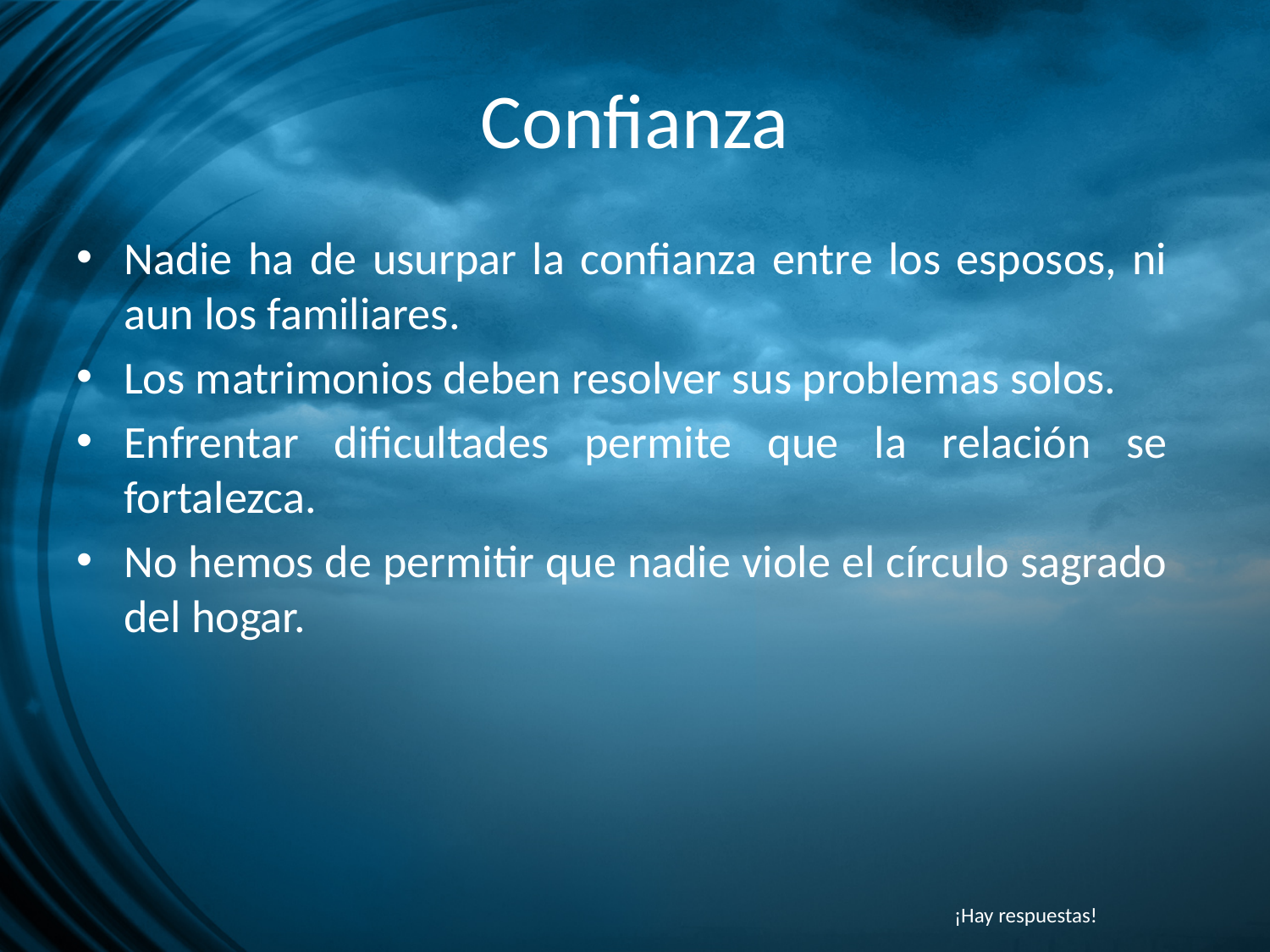

# Confianza
Nadie ha de usurpar la confianza entre los esposos, ni aun los familiares.
Los matrimonios deben resolver sus problemas solos.
Enfrentar dificultades permite que la relación se fortalezca.
No hemos de permitir que nadie viole el círculo sagrado del hogar.
¡Hay respuestas!